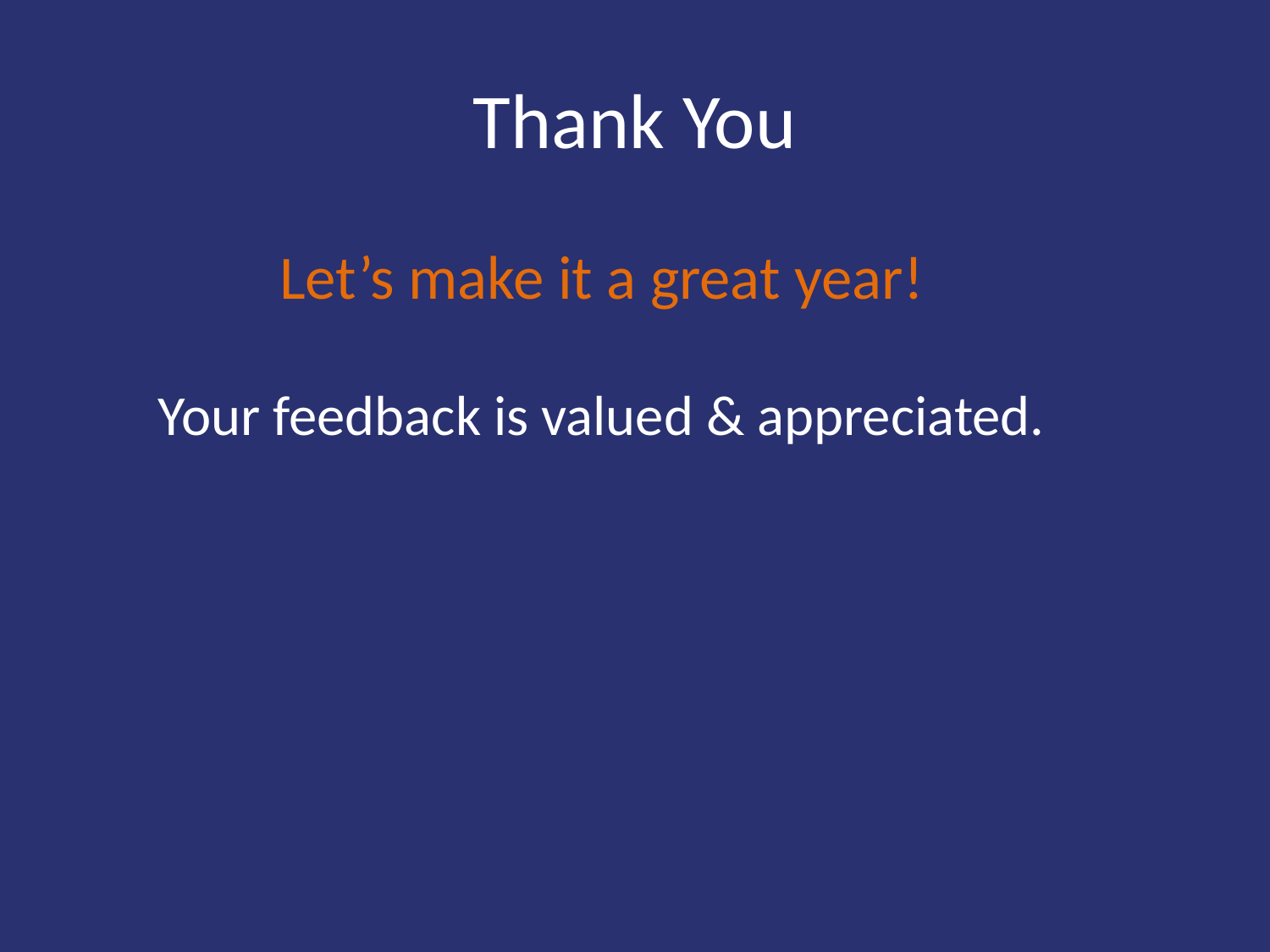

# Thank You
Let’s make it a great year!

Your feedback is valued & appreciated.